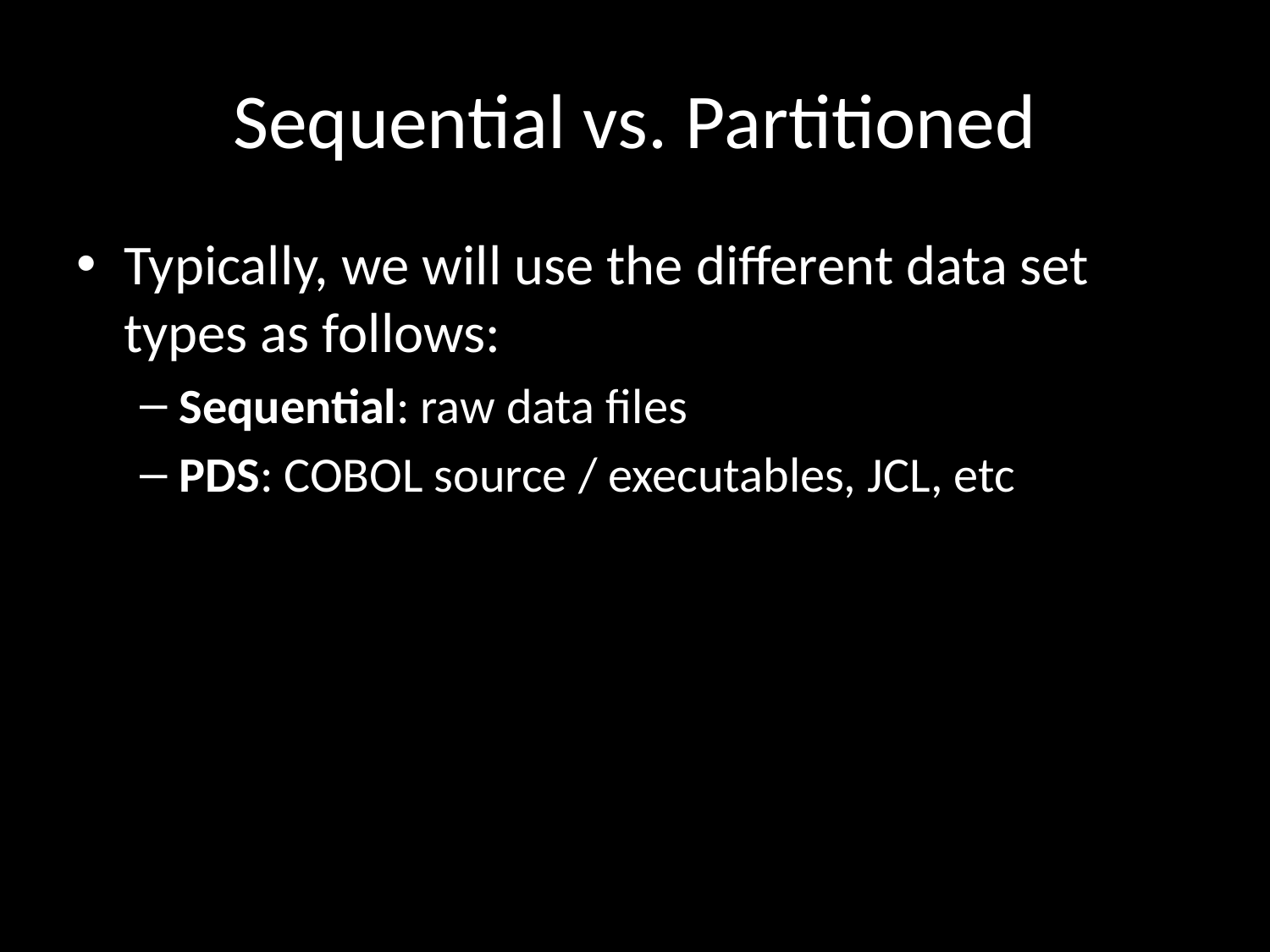

# Sequential vs. Partitioned
Typically, we will use the different data set types as follows:
Sequential: raw data files
PDS: COBOL source / executables, JCL, etc